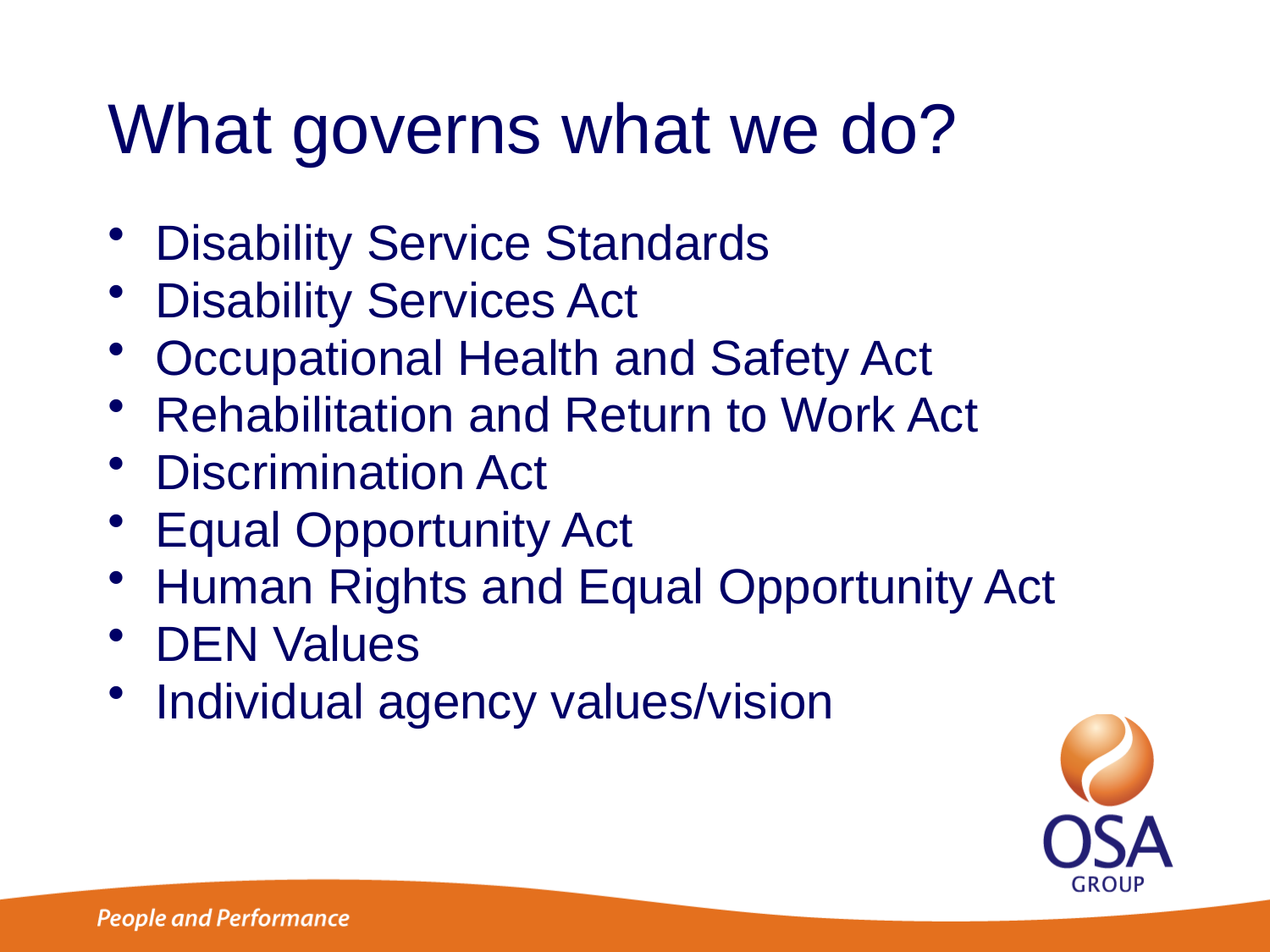

# What governs what we do?
Disability Service Standards
Disability Services Act
Occupational Health and Safety Act
Rehabilitation and Return to Work Act
Discrimination Act
Equal Opportunity Act
Human Rights and Equal Opportunity Act
DEN Values
Individual agency values/vision